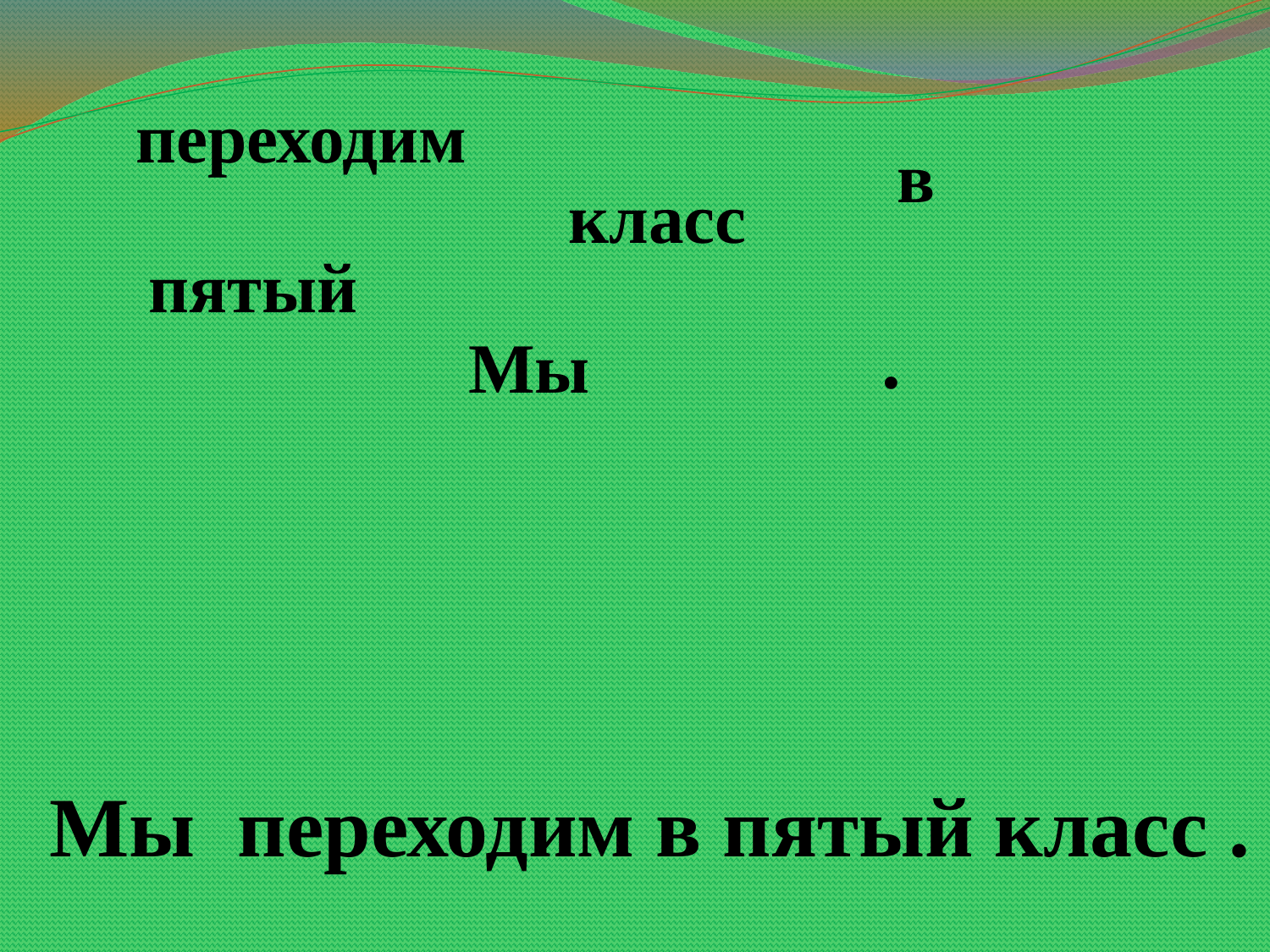

переходим
в
класс
пятый
.
Мы
Мы  переходим в пятый класс .